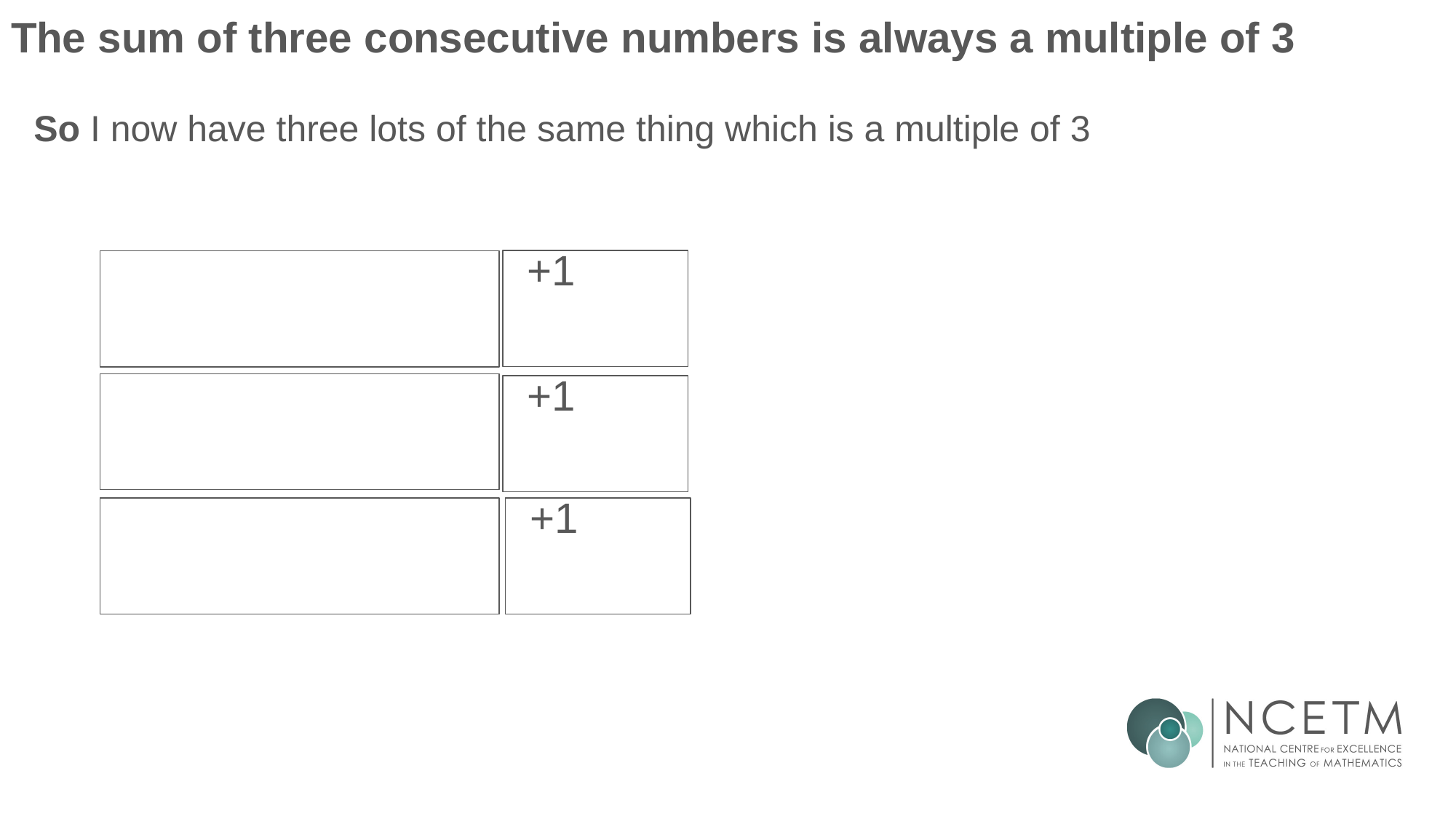

# The sum of three consecutive numbers is always a multiple of 3
So I now have three lots of the same thing which is a multiple of 3

+1

+1

+1